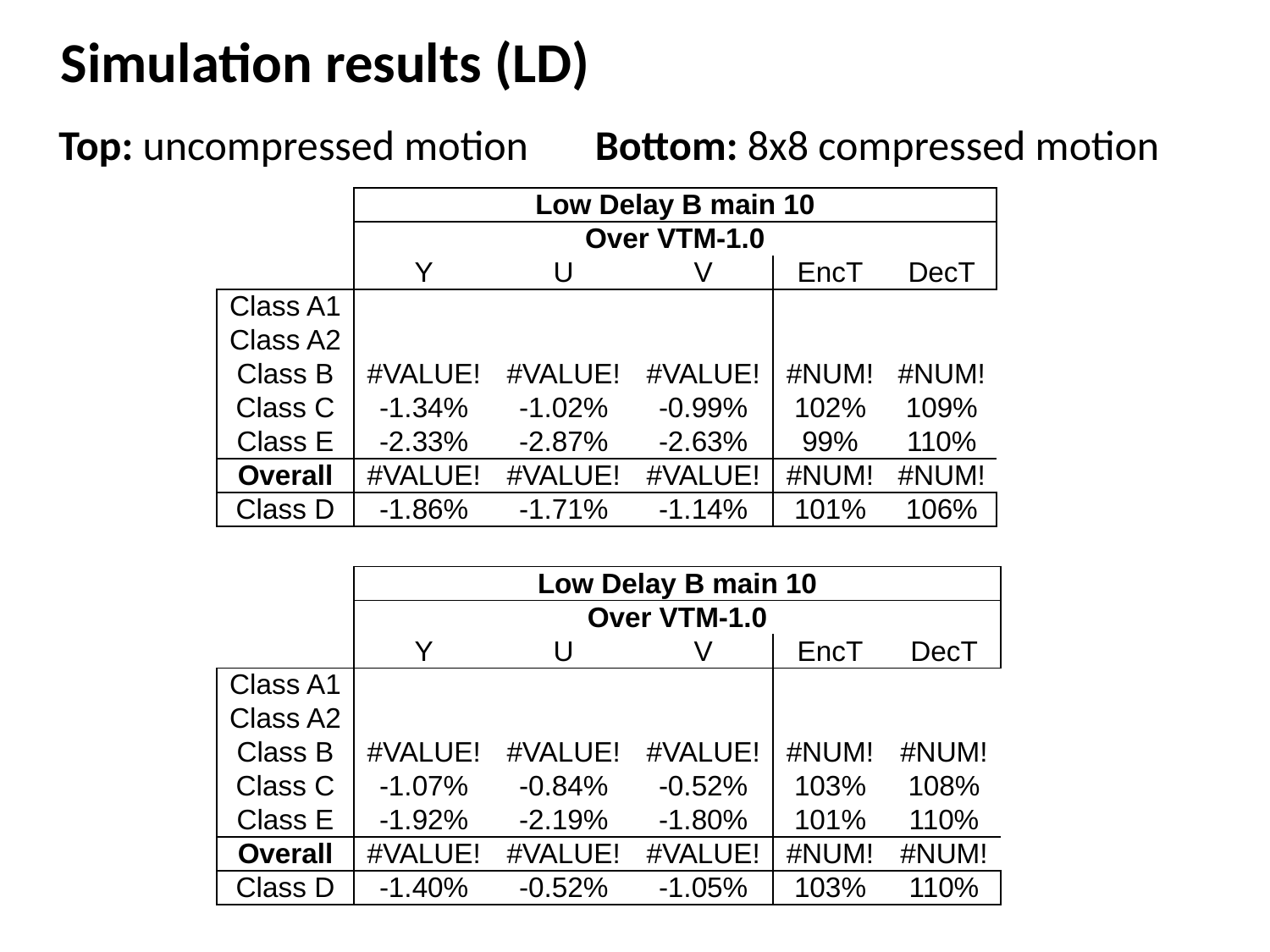

# Simulation results (LD)
Top: uncompressed motion       Bottom: 8x8 compressed motion
|  | Low Delay B main 10 |  |  |  |  |
| --- | --- | --- | --- | --- | --- |
|  | Over VTM-1.0 |  |  |  |  |
|  | Y | U | V | EncT | DecT |
| Class A1 |  |  |  |  |  |
| Class A2 |  |  |  |  |  |
| Class B | #VALUE! | #VALUE! | #VALUE! | #NUM! | #NUM! |
| Class C | -1.34% | -1.02% | -0.99% | 102% | 109% |
| Class E | -2.33% | -2.87% | -2.63% | 99% | 110% |
| Overall | #VALUE! | #VALUE! | #VALUE! | #NUM! | #NUM! |
| Class D | -1.86% | -1.71% | -1.14% | 101% | 106% |
|  | Low Delay B main 10 |  |  |  |  |
| --- | --- | --- | --- | --- | --- |
|  | Over VTM-1.0 |  |  |  |  |
|  | Y | U | V | EncT | DecT |
| Class A1 |  |  |  |  |  |
| Class A2 |  |  |  |  |  |
| Class B | #VALUE! | #VALUE! | #VALUE! | #NUM! | #NUM! |
| Class C | -1.07% | -0.84% | -0.52% | 103% | 108% |
| Class E | -1.92% | -2.19% | -1.80% | 101% | 110% |
| Overall | #VALUE! | #VALUE! | #VALUE! | #NUM! | #NUM! |
| Class D | -1.40% | -0.52% | -1.05% | 103% | 110% |
© 2018 InterDigital, Inc. All Rights Reserved.
© 2018 InterDigital, Inc. All Rights Reserved.
7
7